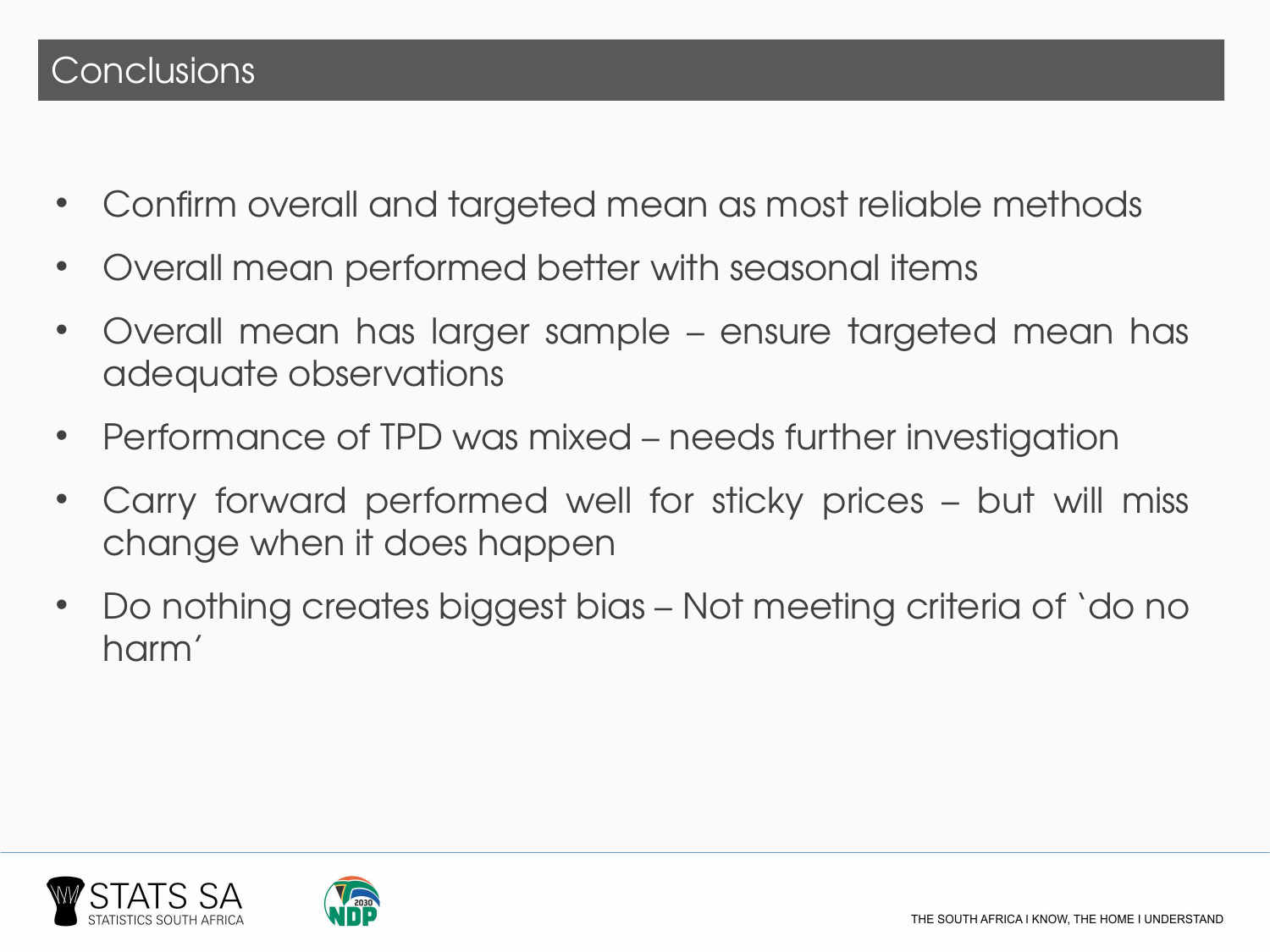

Conclusions
Confirm overall and targeted mean as most reliable methods
Overall mean performed better with seasonal items
Overall mean has larger sample – ensure targeted mean has adequate observations
Performance of TPD was mixed – needs further investigation
Carry forward performed well for sticky prices – but will miss change when it does happen
Do nothing creates biggest bias – Not meeting criteria of ‘do no harm’